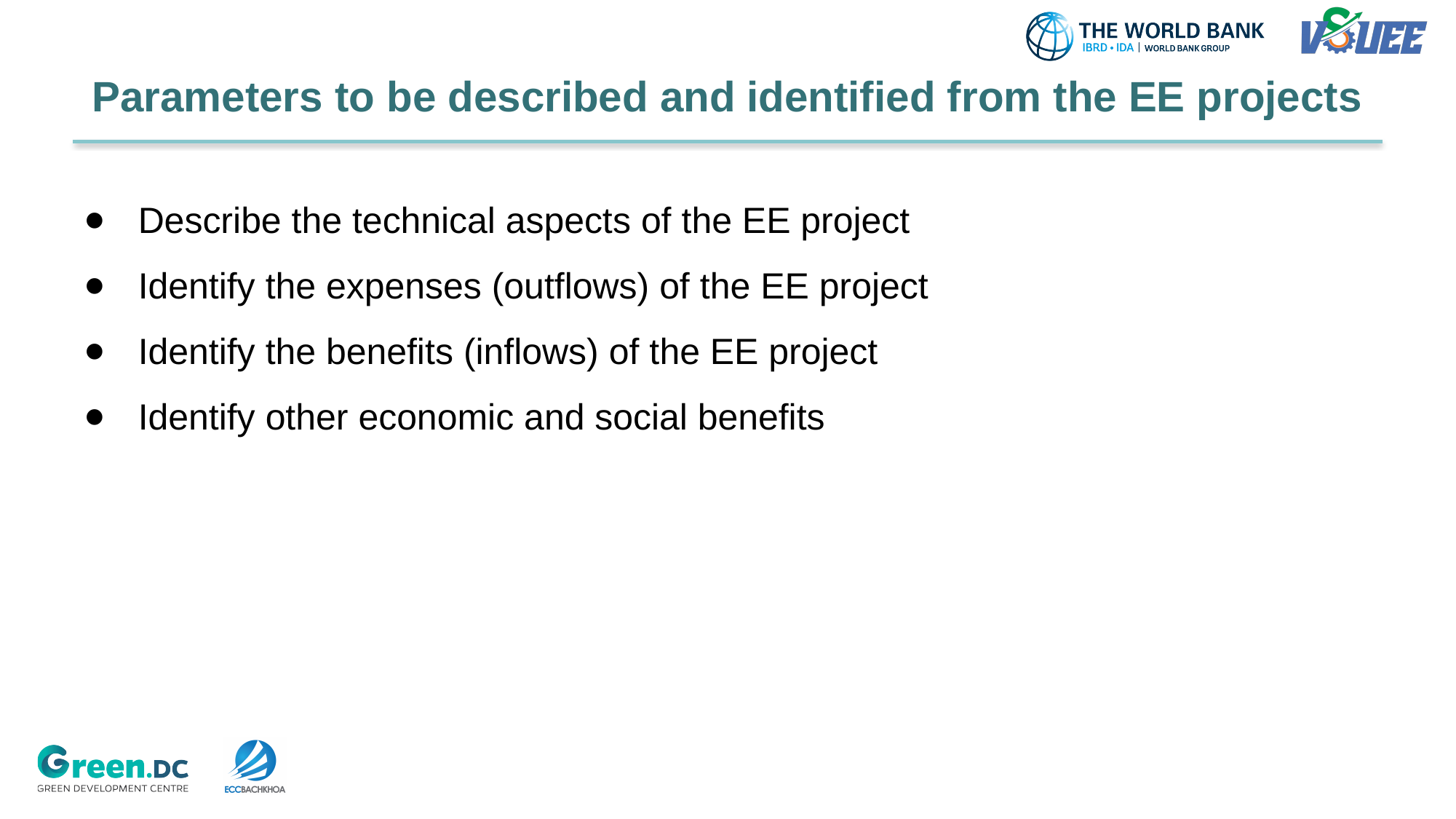

# Parameters to be described and identified from the EE projects
Describe the technical aspects of the EE project
Identify the expenses (outflows) of the EE project
Identify the benefits (inflows) of the EE project
Identify other economic and social benefits